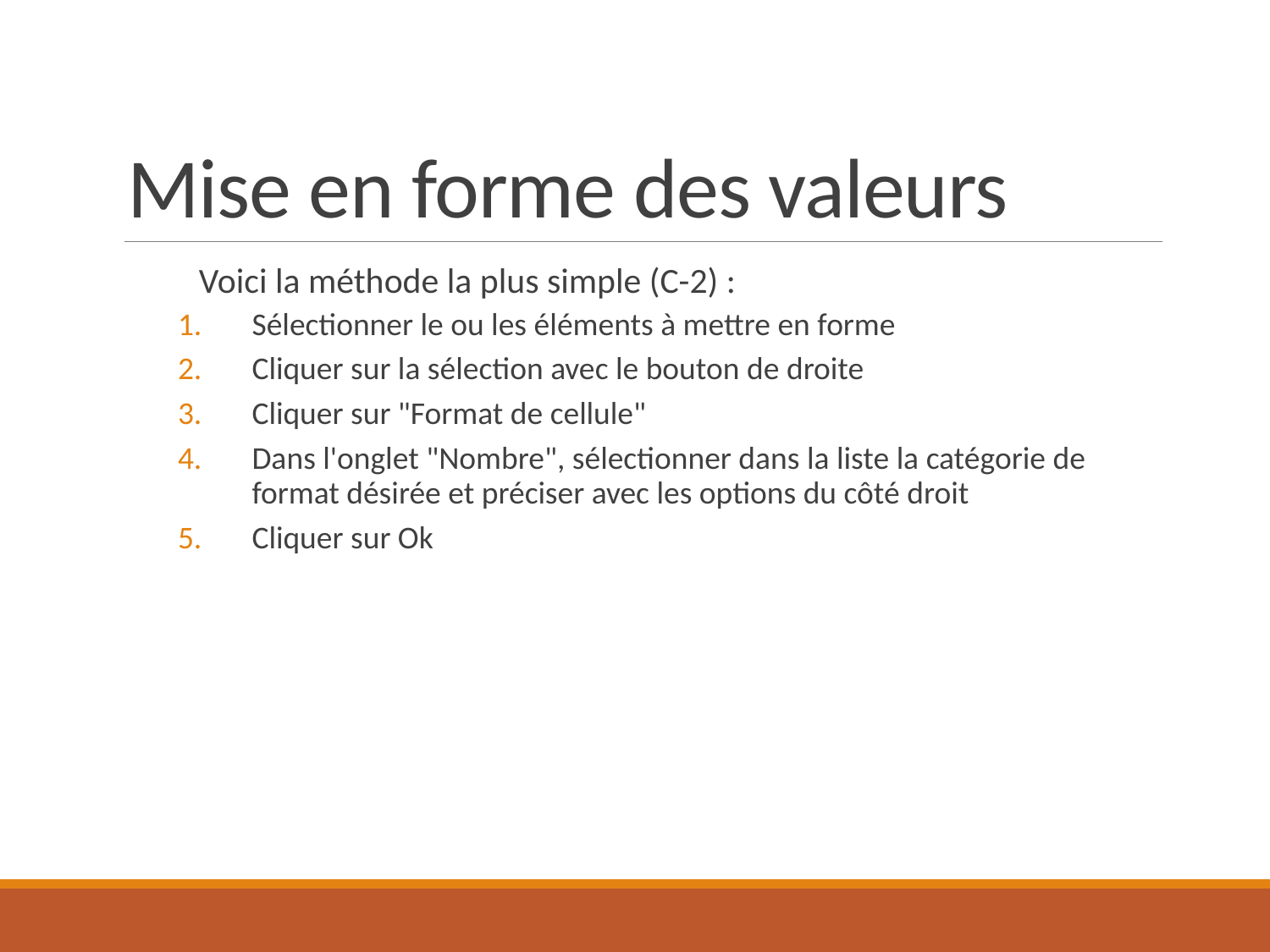

# Mise en forme des valeurs
Voici la méthode la plus simple (C-2) :
Sélectionner le ou les éléments à mettre en forme
Cliquer sur la sélection avec le bouton de droite
Cliquer sur "Format de cellule"
Dans l'onglet "Nombre", sélectionner dans la liste la catégorie de format désirée et préciser avec les options du côté droit
Cliquer sur Ok